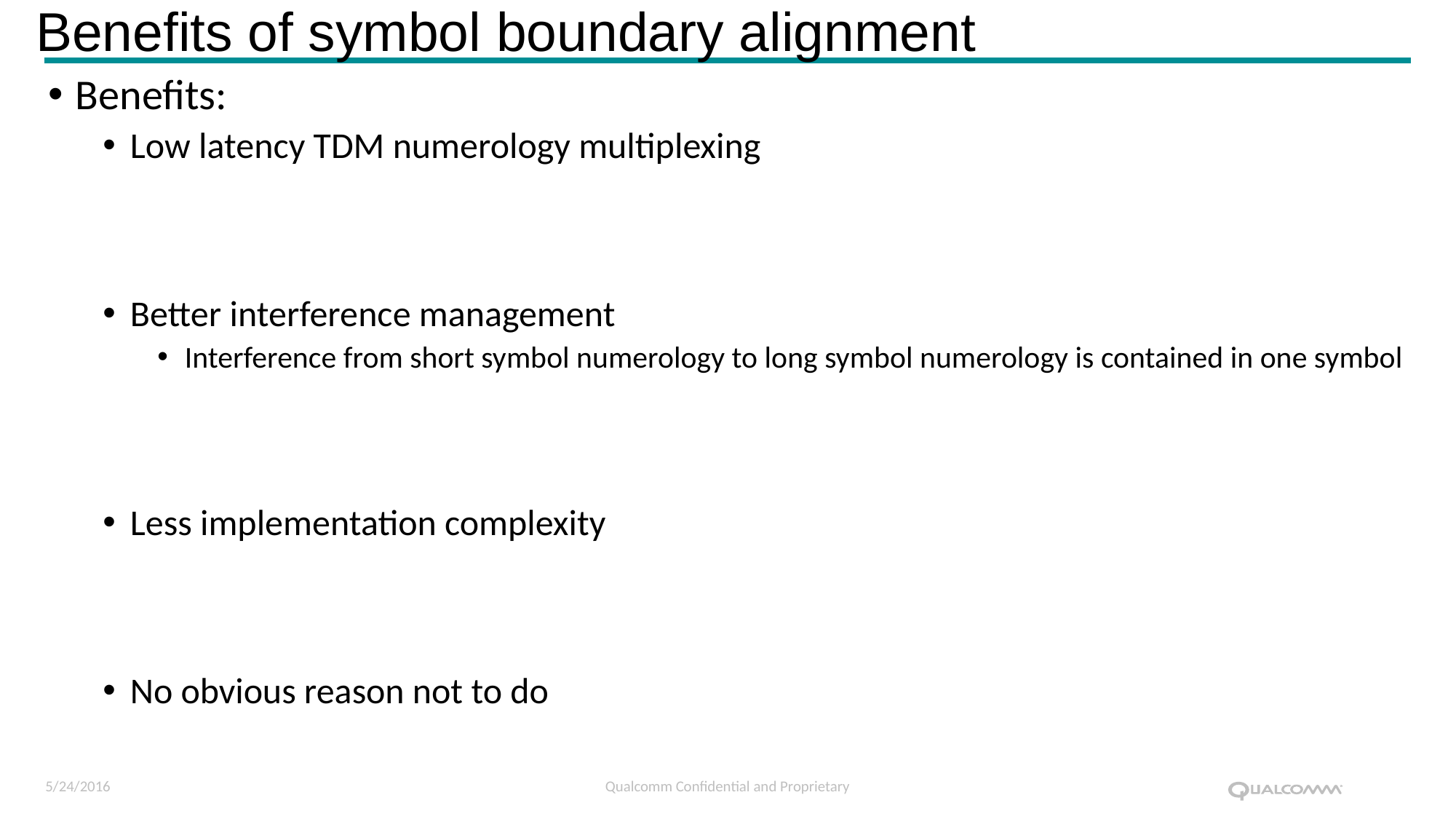

# Benefits of symbol boundary alignment
Benefits:
Low latency TDM numerology multiplexing

Better interference management
Interference from short symbol numerology to long symbol numerology is contained in one symbol

Less implementation complexity

No obvious reason not to do